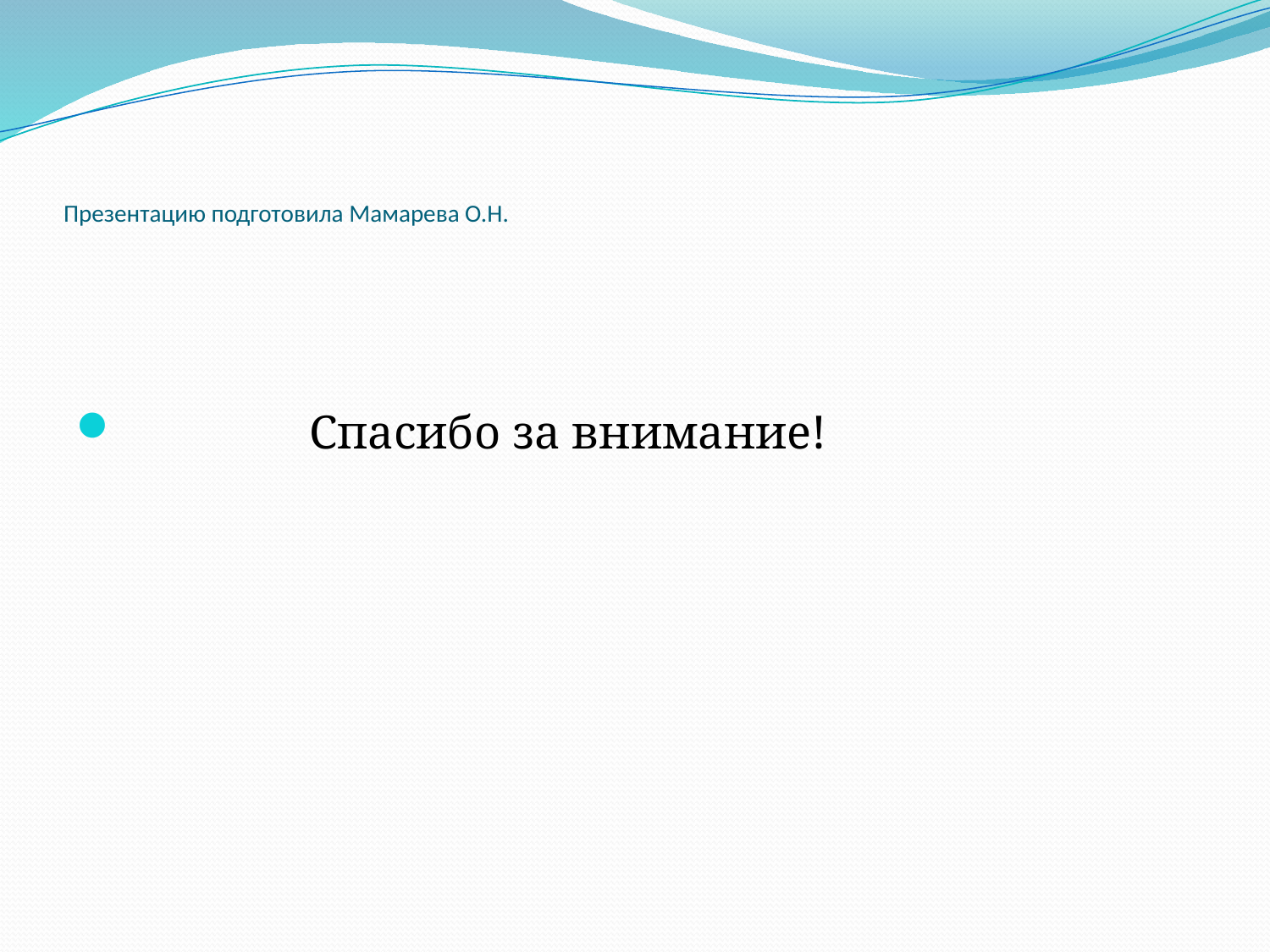

# Презентацию подготовила Мамарева О.Н.

                Спасибо за внимание!